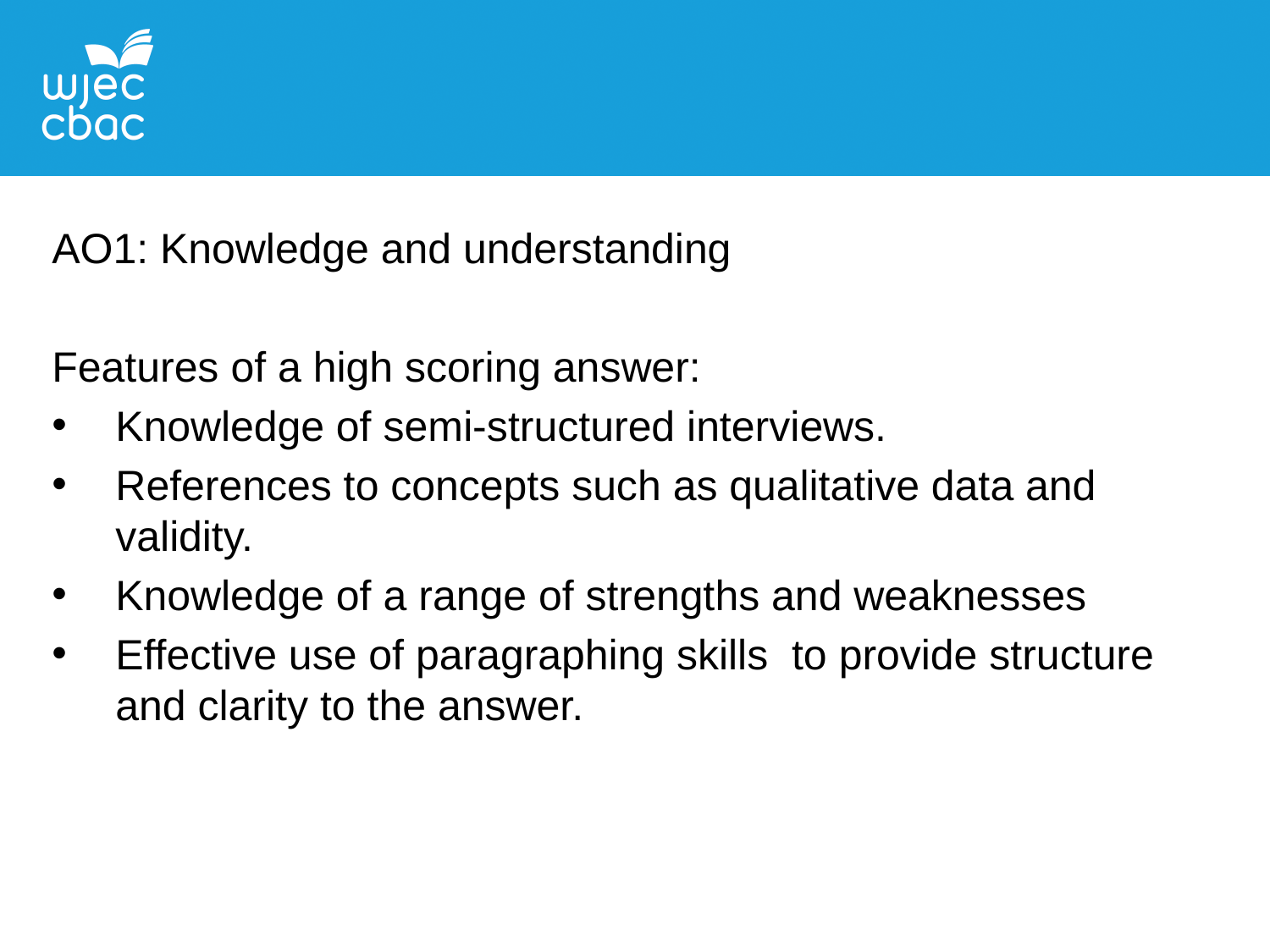

AO1: Knowledge and understanding

Features of a high scoring answer:
Knowledge of semi-structured interviews.
References to concepts such as qualitative data and validity.
Knowledge of a range of strengths and weaknesses
Effective use of paragraphing skills  to provide structure and clarity to the answer.